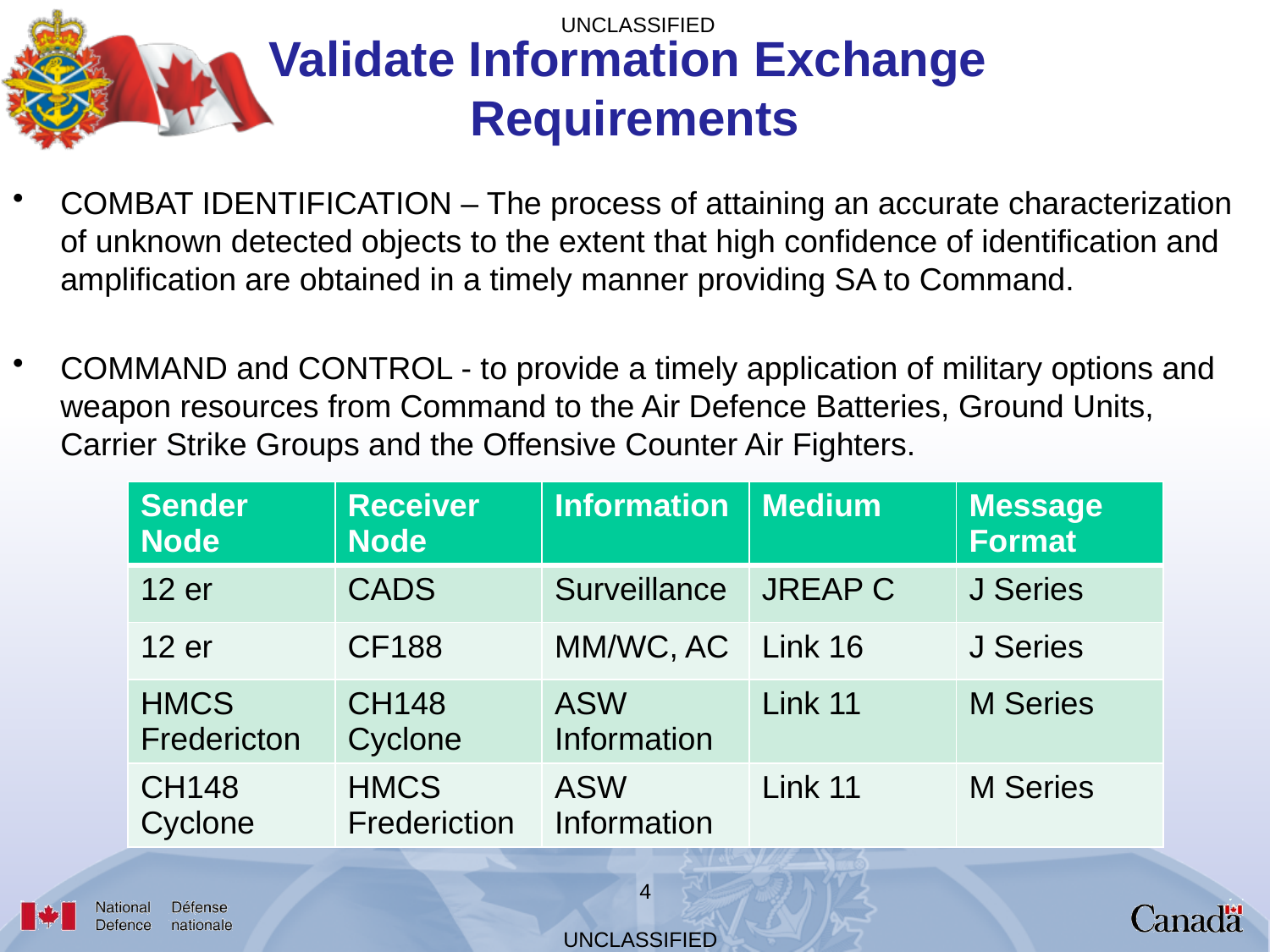

Validate Information Exchange
Requirements

#
COMBAT IDENTIFICATION – The process of attaining an accurate characterization of unknown detected objects to the extent that high confidence of identification and amplification are obtained in a timely manner providing SA to Command.

COMMAND and CONTROL - to provide a timely application of military options and weapon resources from Command to the Air Defence Batteries, Ground Units, Carrier Strike Groups and the Offensive Counter Air Fighters.

| Sender Node | Receiver Node | Information | Medium | Message Format |
| --- | --- | --- | --- | --- |
| 12 er | CADS | Surveillance | JREAP C | J Series |
| 12 er | CF188 | MM/WC, AC | Link 16 | J Series |
| HMCS Fredericton | CH148 Cyclone | ASW Information | Link 11 | M Series |
| CH148 Cyclone | HMCS Frederiction | ASW Information | Link 11 | M Series |